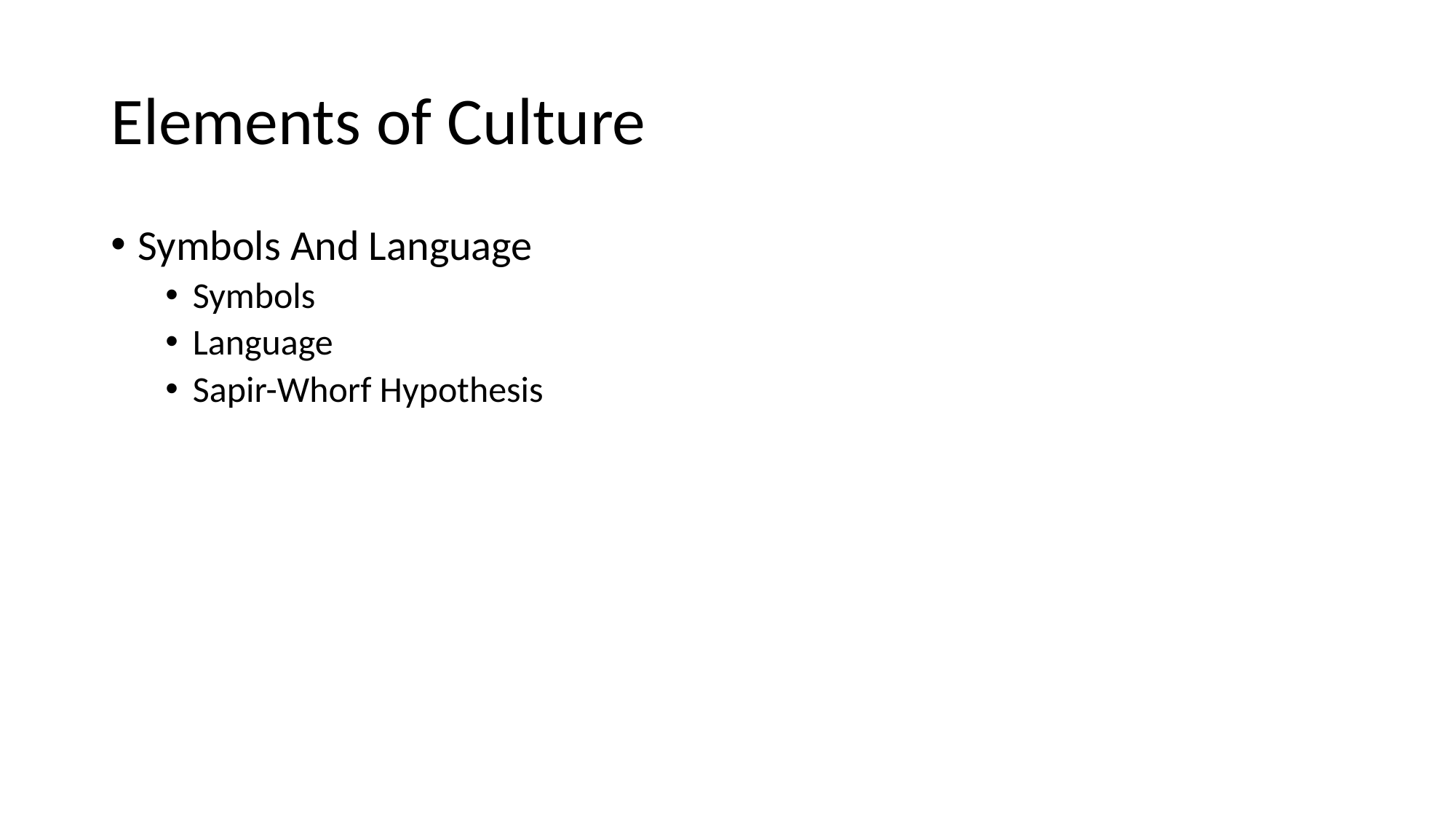

# Elements of Culture
Symbols And Language
Symbols
Language
Sapir-Whorf Hypothesis